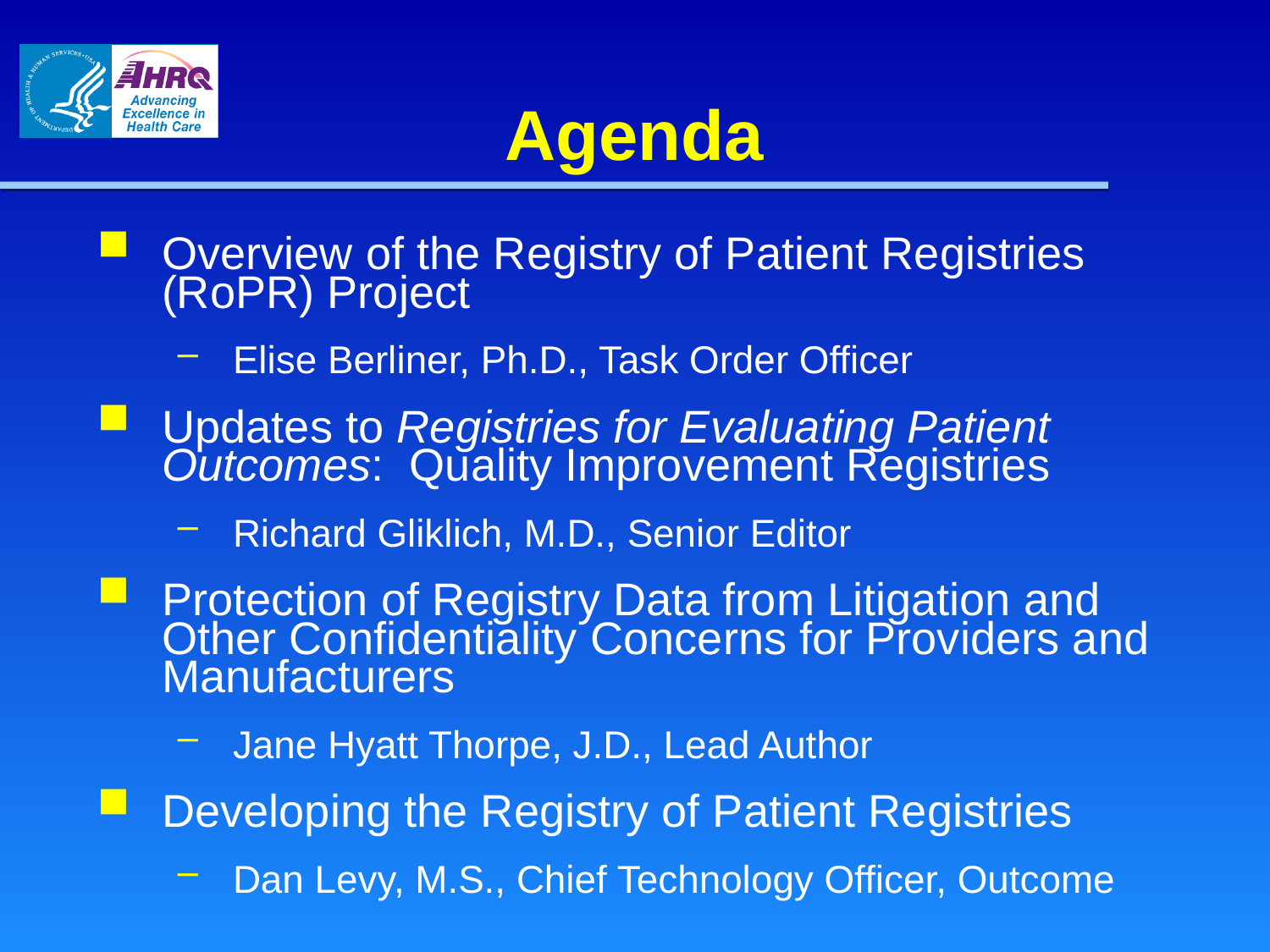

# Agenda
Overview of the Registry of Patient Registries (RoPR) Project
Elise Berliner, Ph.D., Task Order Officer
Updates to Registries for Evaluating Patient Outcomes:  Quality Improvement Registries
Richard Gliklich, M.D., Senior Editor
Protection of Registry Data from Litigation and Other Confidentiality Concerns for Providers and Manufacturers
Jane Hyatt Thorpe, J.D., Lead Author
Developing the Registry of Patient Registries
Dan Levy, M.S., Chief Technology Officer, Outcome